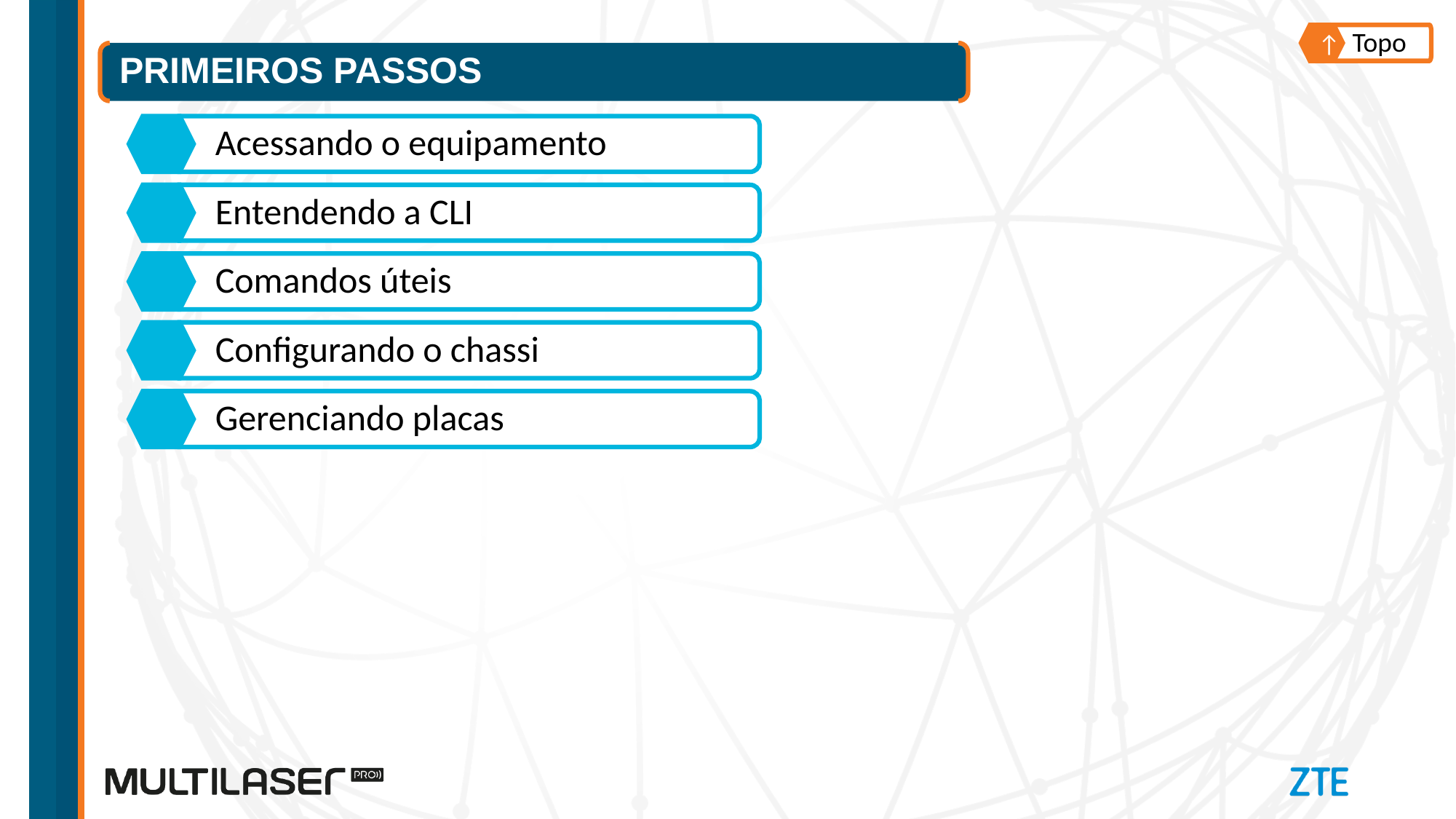

Topo
↑
# Primeiros passos

Acessando o equipamento

Entendendo a CLI

Comandos úteis

Configurando o chassi

Gerenciando placas